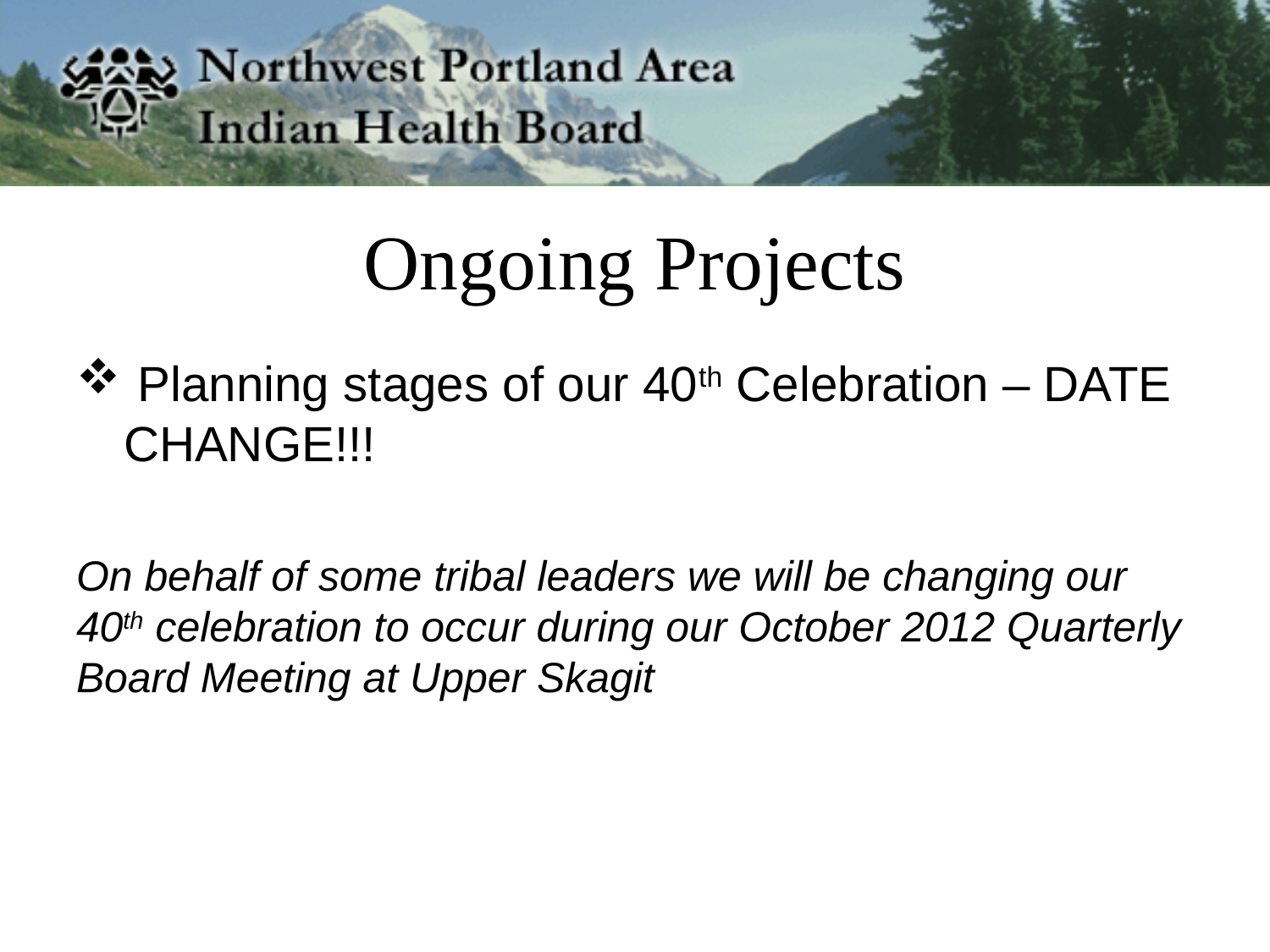

# Ongoing Projects

 Planning stages of our 40th Celebration – DATE CHANGE!!!

On behalf of some tribal leaders we will be changing our 40th celebration to occur during our October 2012 Quarterly Board Meeting at Upper Skagit